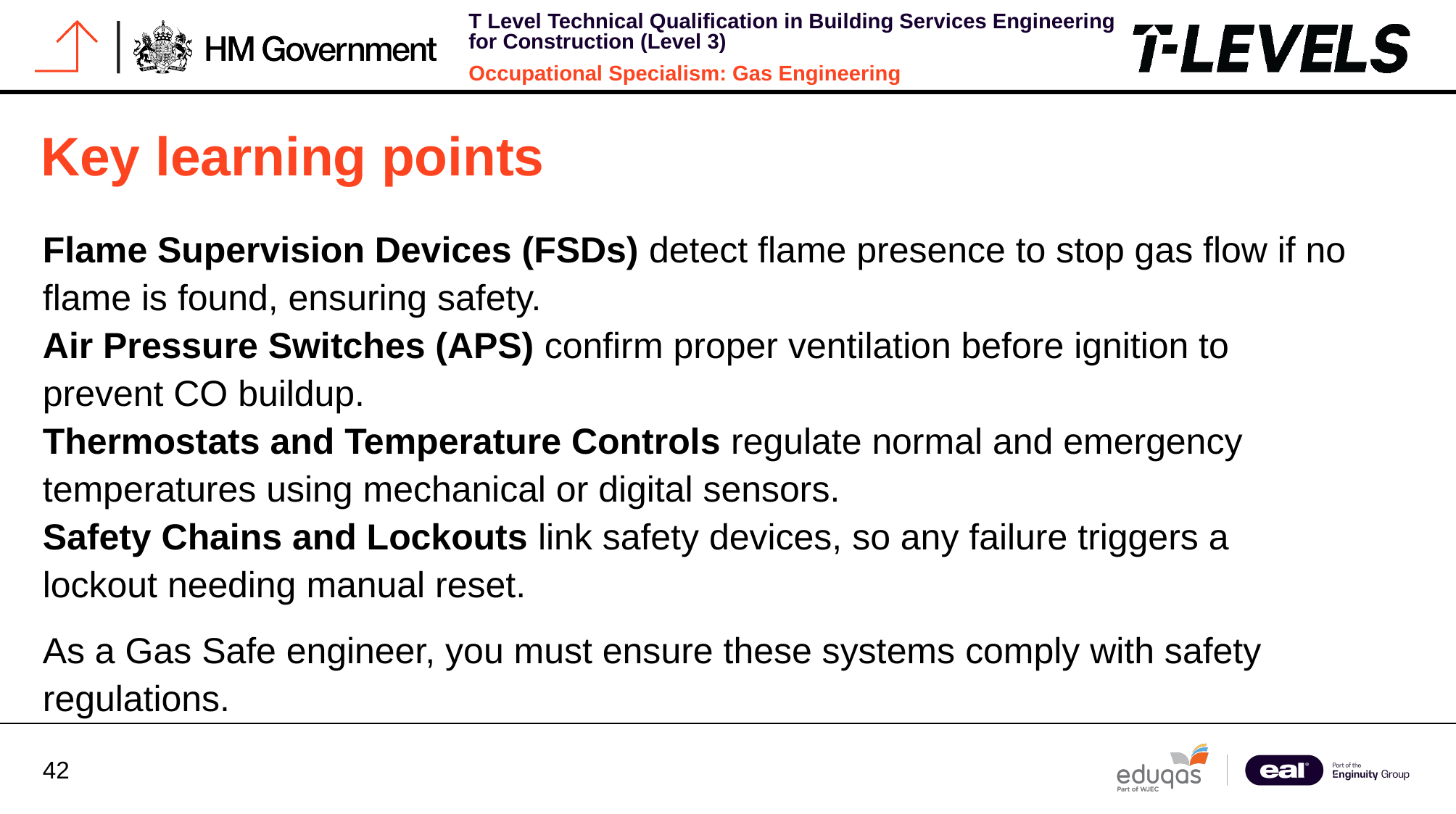

# Key learning points
Flame Supervision Devices (FSDs) detect flame presence to stop gas flow if no flame is found, ensuring safety.
Air Pressure Switches (APS) confirm proper ventilation before ignition to prevent CO buildup.
Thermostats and Temperature Controls regulate normal and emergency temperatures using mechanical or digital sensors.
Safety Chains and Lockouts link safety devices, so any failure triggers a lockout needing manual reset.
As a Gas Safe engineer, you must ensure these systems comply with safety regulations.